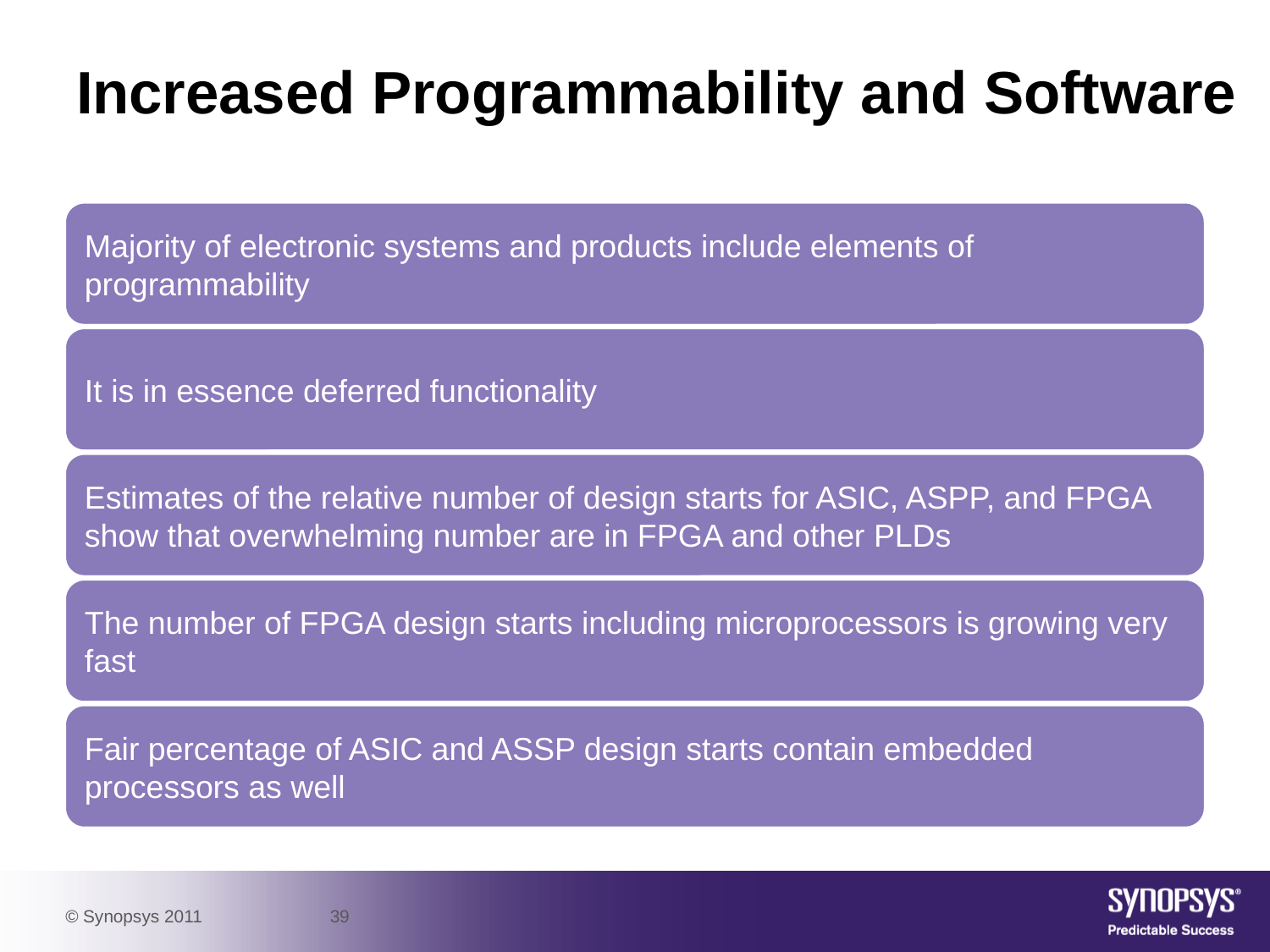

# Increased Programmability and Software
Majority of electronic systems and products include elements of programmability
It is in essence deferred functionality
Estimates of the relative number of design starts for ASIC, ASPP, and FPGA show that overwhelming number are in FPGA and other PLDs
The number of FPGA design starts including microprocessors is growing very fast
Fair percentage of ASIC and ASSP design starts contain embedded processors as well